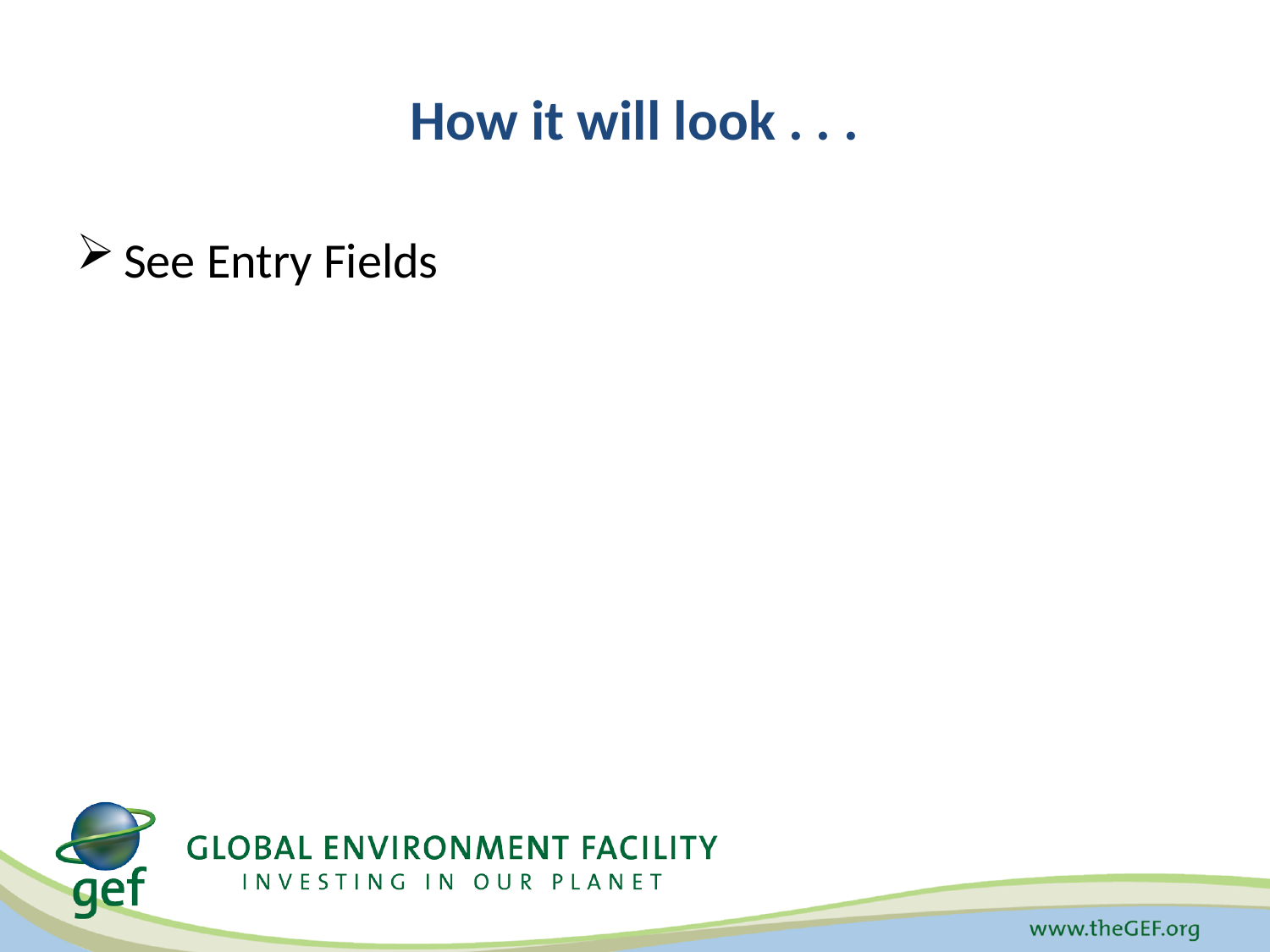

# How it will look . . .
See Entry Fields